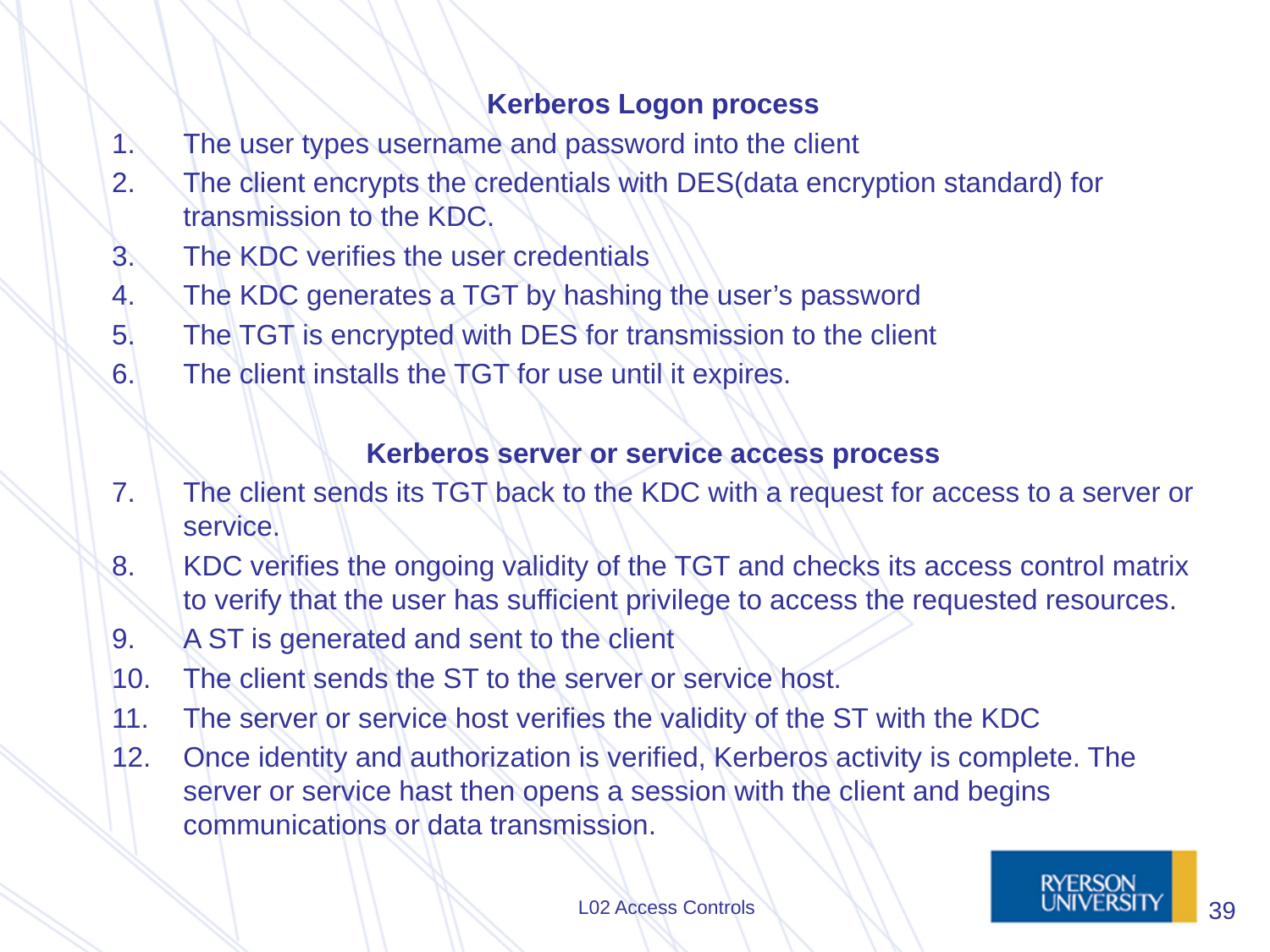

Kerberos Logon process
The user types username and password into the client
The client encrypts the credentials with DES(data encryption standard) for transmission to the KDC.
The KDC verifies the user credentials
The KDC generates a TGT by hashing the user’s password
The TGT is encrypted with DES for transmission to the client
The client installs the TGT for use until it expires.

Kerberos server or service access process
The client sends its TGT back to the KDC with a request for access to a server or service.
KDC verifies the ongoing validity of the TGT and checks its access control matrix to verify that the user has sufficient privilege to access the requested resources.
A ST is generated and sent to the client
The client sends the ST to the server or service host.
The server or service host verifies the validity of the ST with the KDC
Once identity and authorization is verified, Kerberos activity is complete. The server or service hast then opens a session with the client and begins communications or data transmission.
L02 Access Controls
39